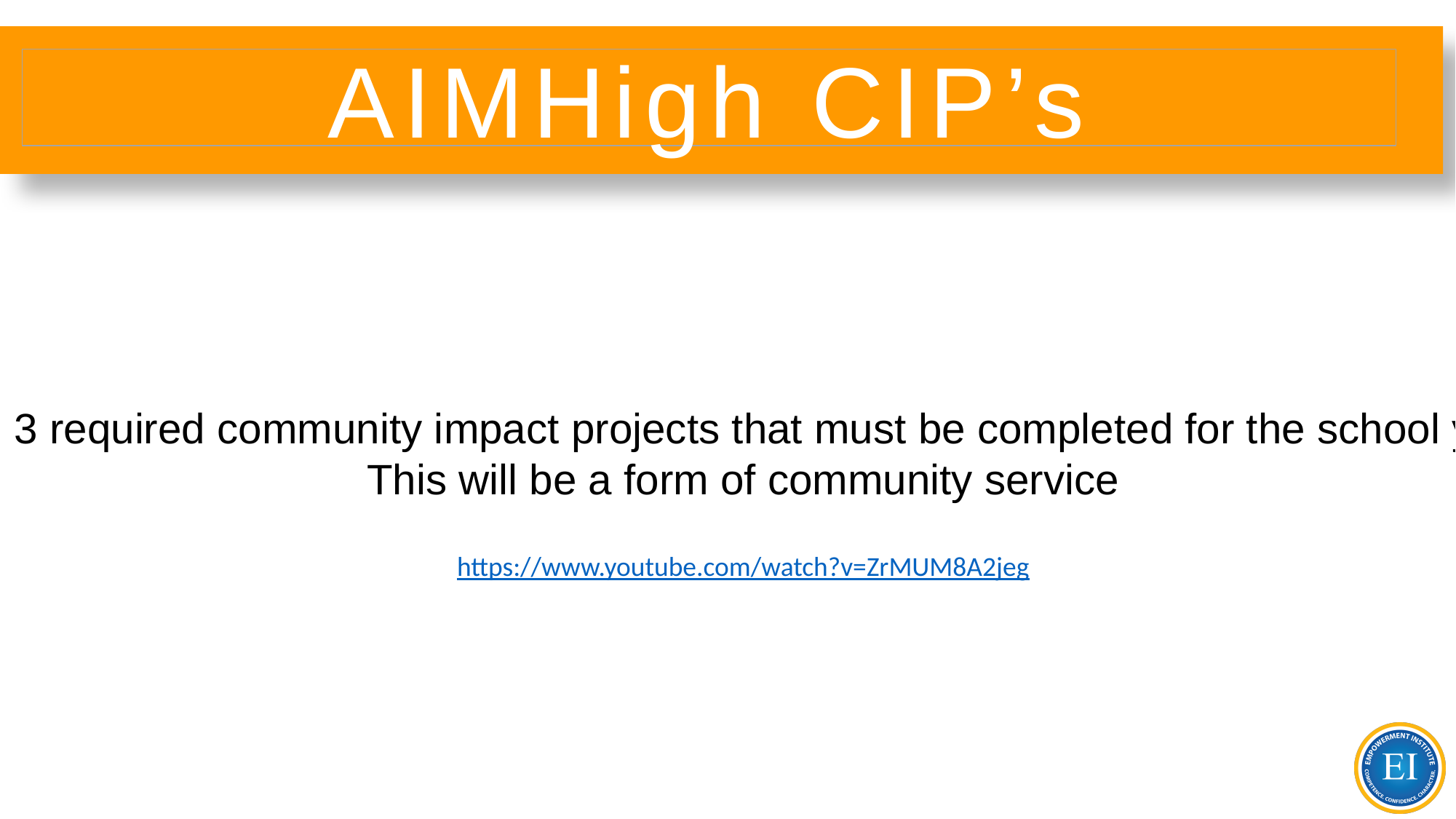

# AIMHigh CIP’s

The 3 required community impact projects that must be completed for the school year.
This will be a form of community service

https://www.youtube.com/watch?v=ZrMUM8A2jeg